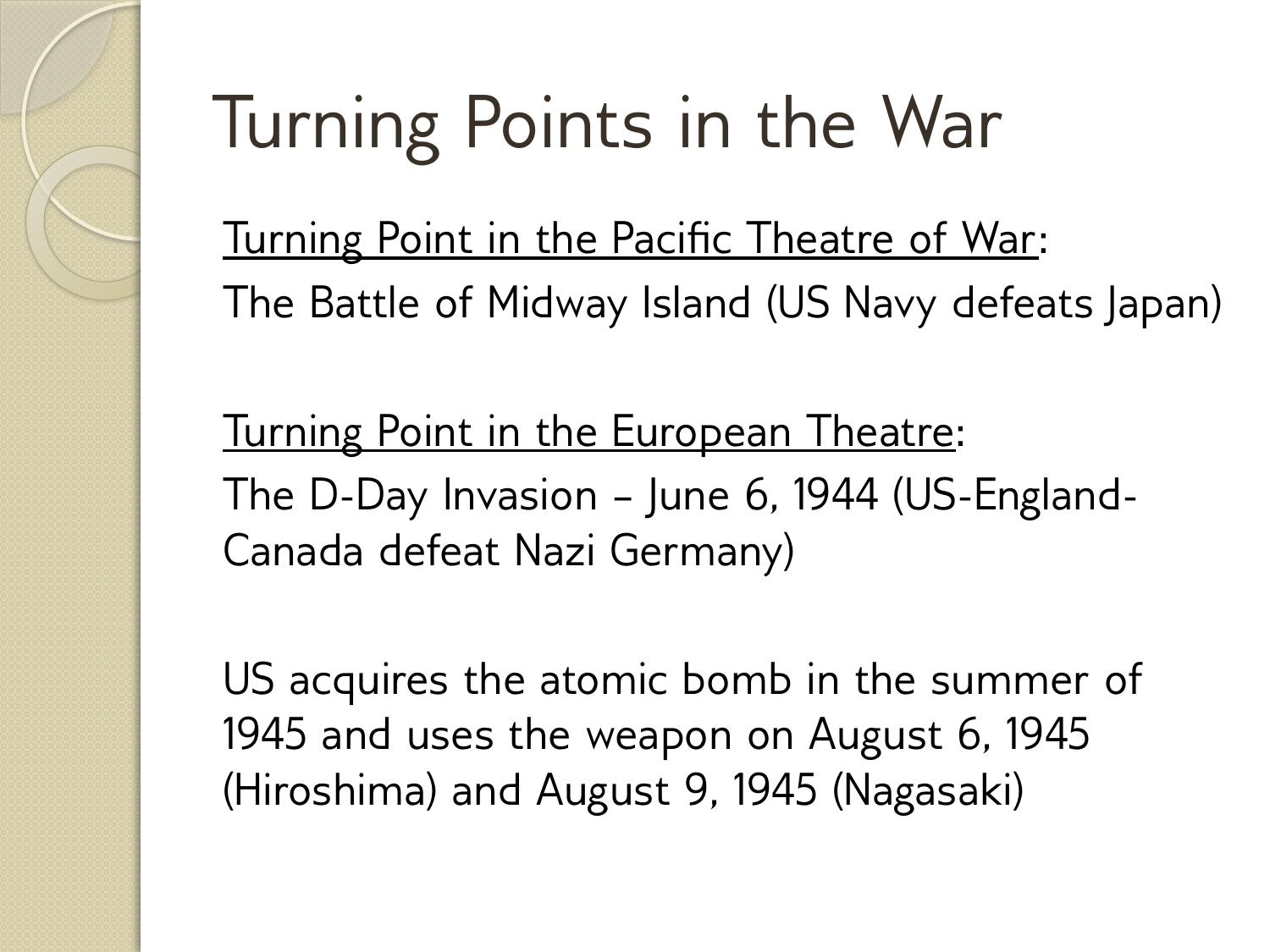

# Turning Points in the War
Turning Point in the Pacific Theatre of War:
The Battle of Midway Island (US Navy defeats Japan)

Turning Point in the European Theatre:
The D-Day Invasion – June 6, 1944 (US-England-Canada defeat Nazi Germany)

US acquires the atomic bomb in the summer of 1945 and uses the weapon on August 6, 1945 (Hiroshima) and August 9, 1945 (Nagasaki)